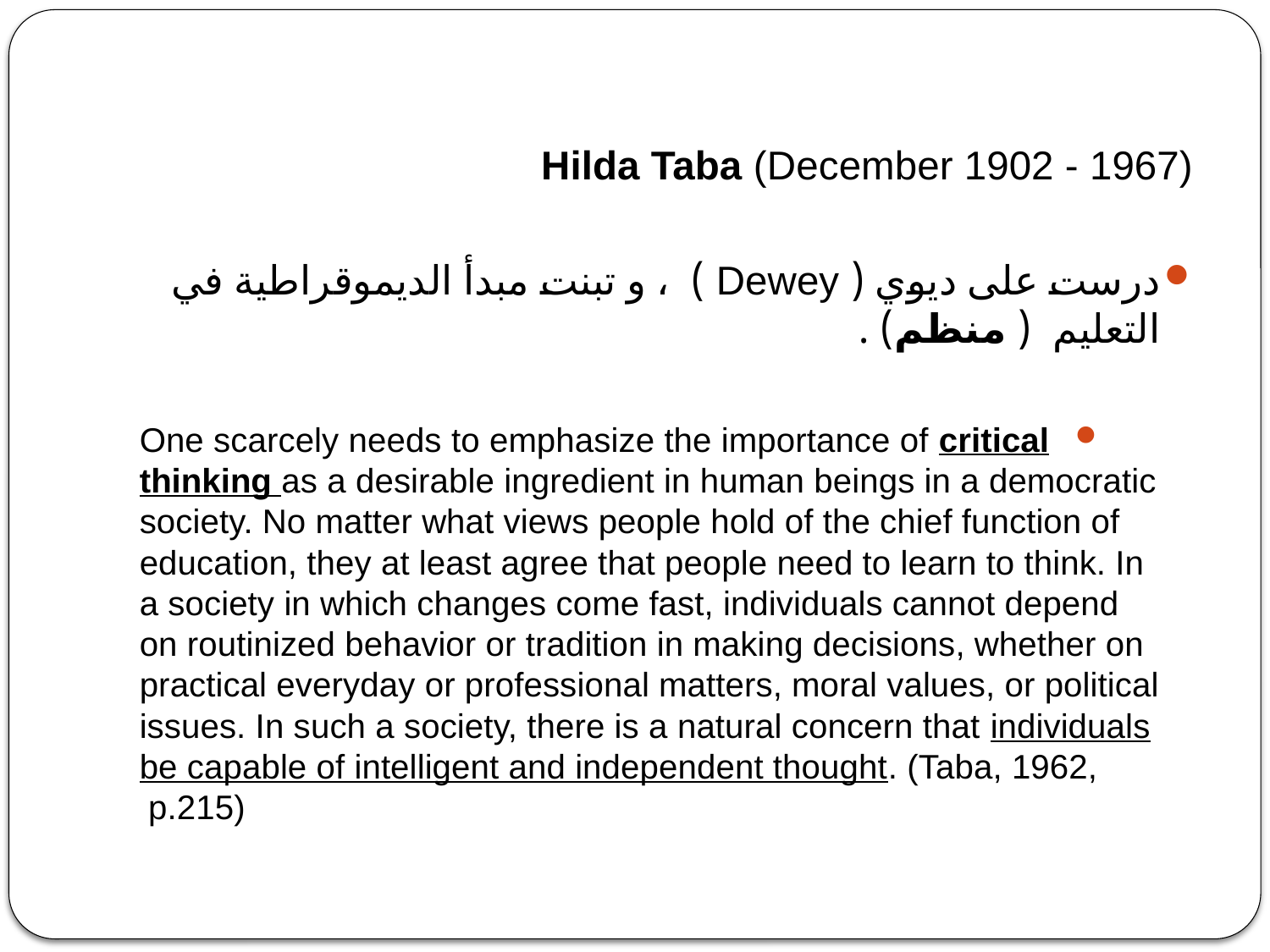

Hilda Taba (December 1902 - 1967)

درست على ديوي ( Dewey )  ، و تبنت مبدأ الديموقراطية في التعليم  ( منظم) .

One scarcely needs to emphasize the importance of critical thinking as a desirable ingredient in human beings in a democratic society. No matter what views people hold of the chief function of education, they at least agree that people need to learn to think. In a society in which changes come fast, individuals cannot depend on routinized behavior or tradition in making decisions, whether on practical everyday or professional matters, moral values, or political issues. In such a society, there is a natural concern that individuals be capable of intelligent and independent thought. (Taba, 1962, p.215)